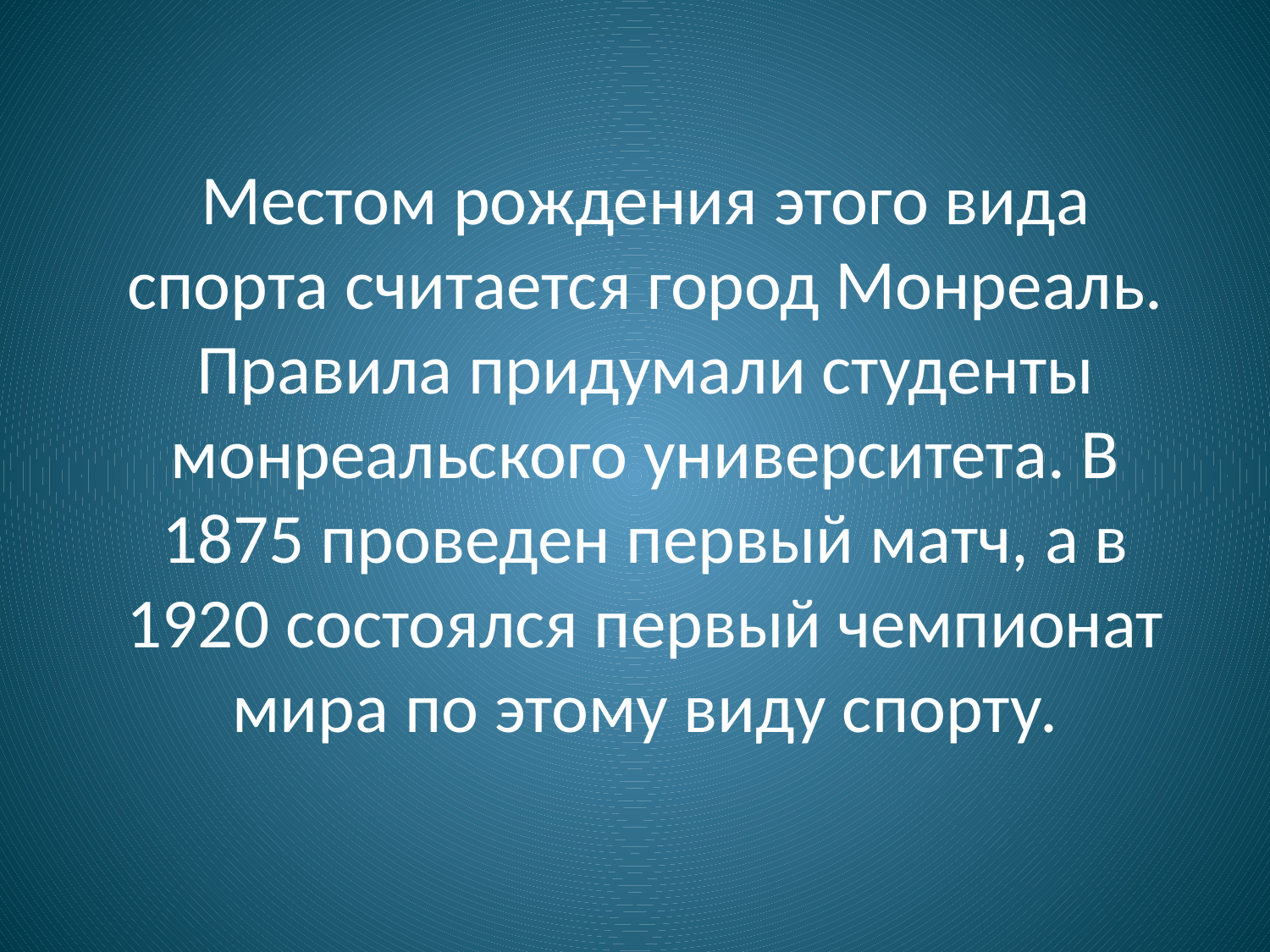

Местом рождения этого вида спорта считается город Монреаль. Правила придумали студенты монреальского университета. В 1875 проведен первый матч, а в 1920 состоялся первый чемпионат мира по этому виду спорту.